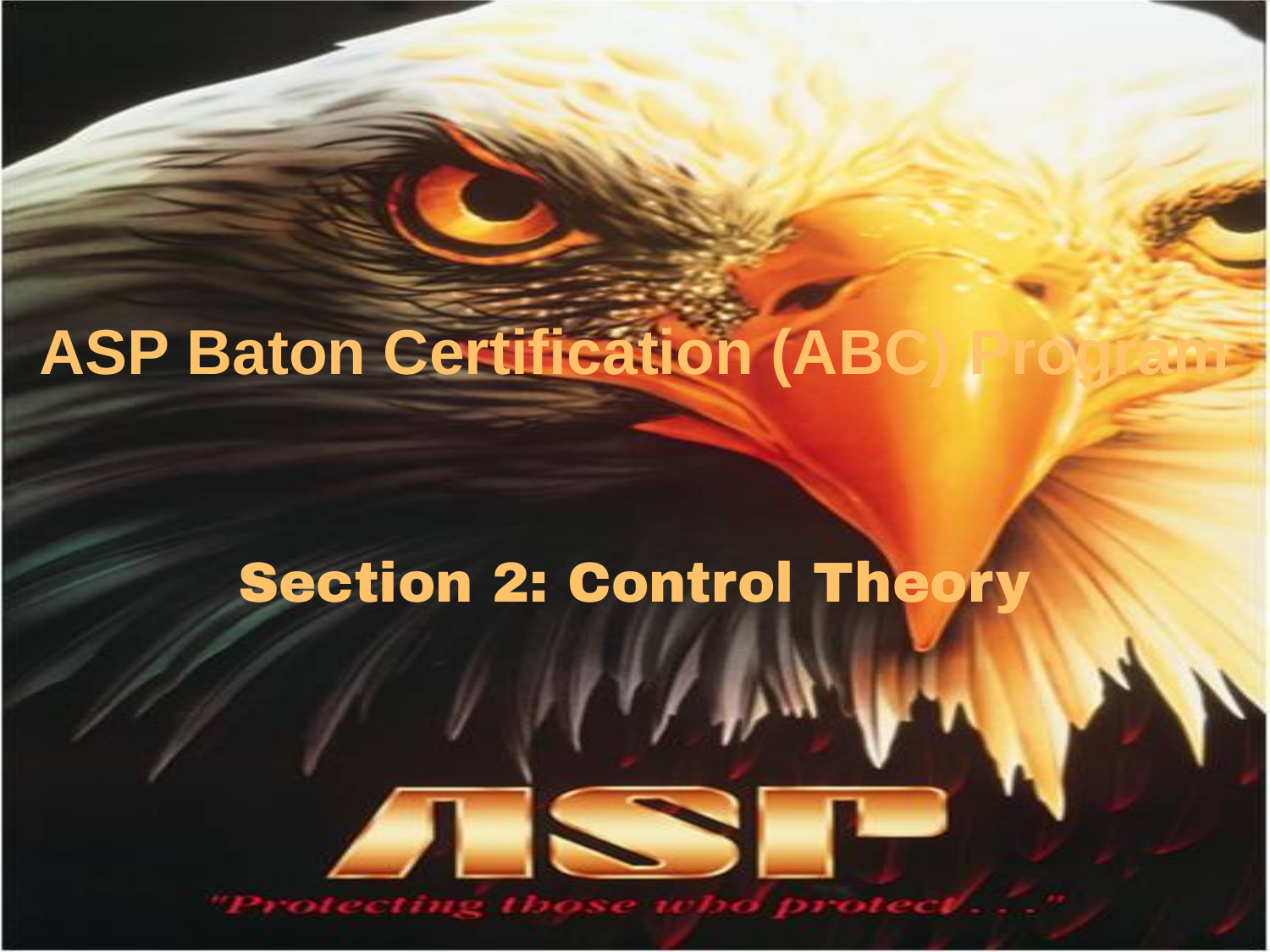

# ASP Baton Certification (ABC) Program
Section 2: Control Theory